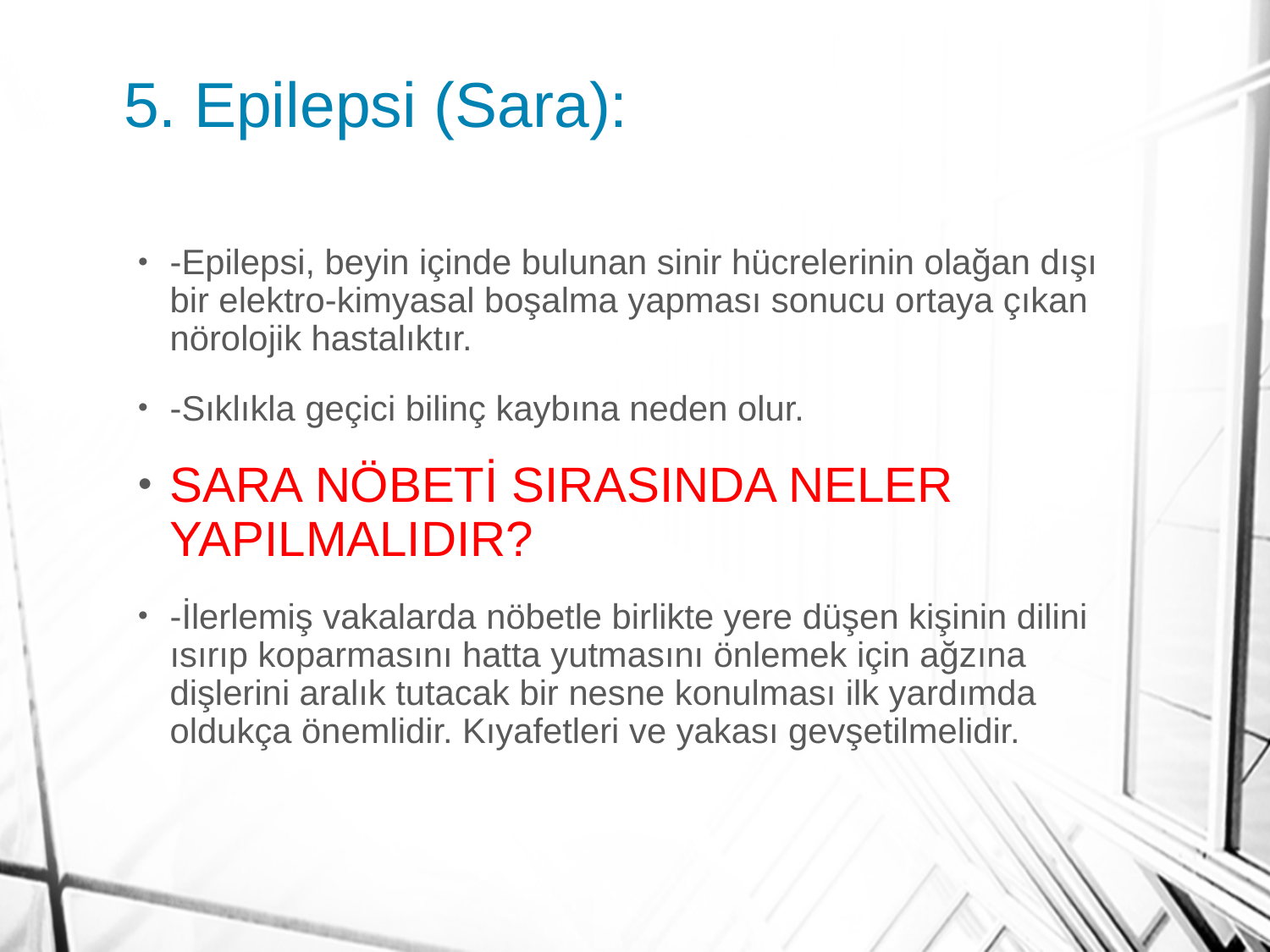

# 5. Epilepsi (Sara):
-Epilepsi, beyin içinde bulunan sinir hücrelerinin olağan dışı bir elektro-kimyasal boşalma yapması sonucu ortaya çıkan nörolojik hastalıktır.
-Sıklıkla geçici bilinç kaybına neden olur.
SARA NÖBETİ SIRASINDA NELER YAPILMALIDIR?
-İlerlemiş vakalarda nöbetle birlikte yere düşen kişinin dilini ısırıp koparmasını hatta yutmasını önlemek için ağzına dişlerini aralık tutacak bir nesne konulması ilk yardımda oldukça önemlidir. Kıyafetleri ve yakası gevşetilmelidir.